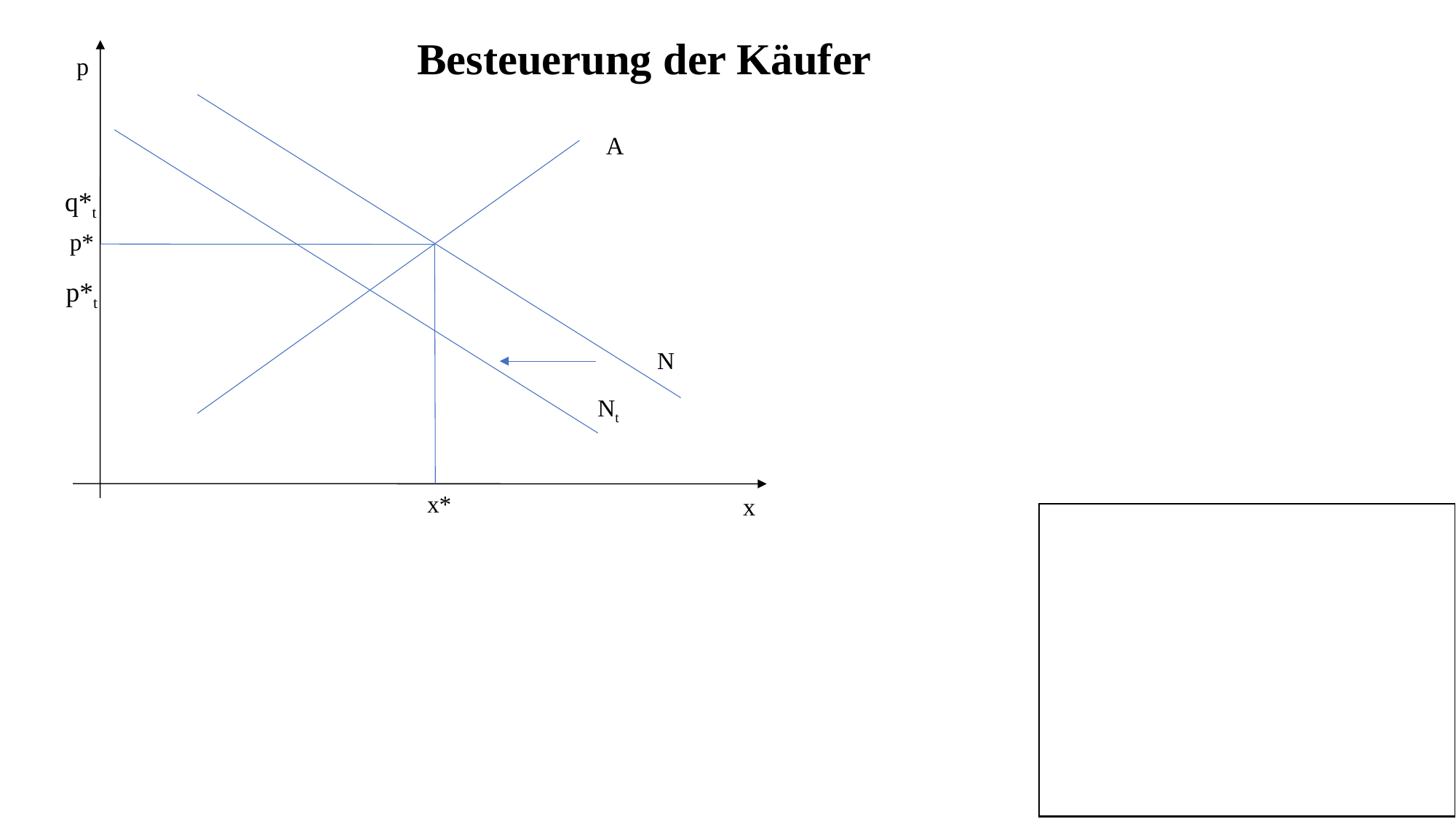

Besteuerung der Käufer

p
A
q*t
p*
p*t
N
Nt
x*

x